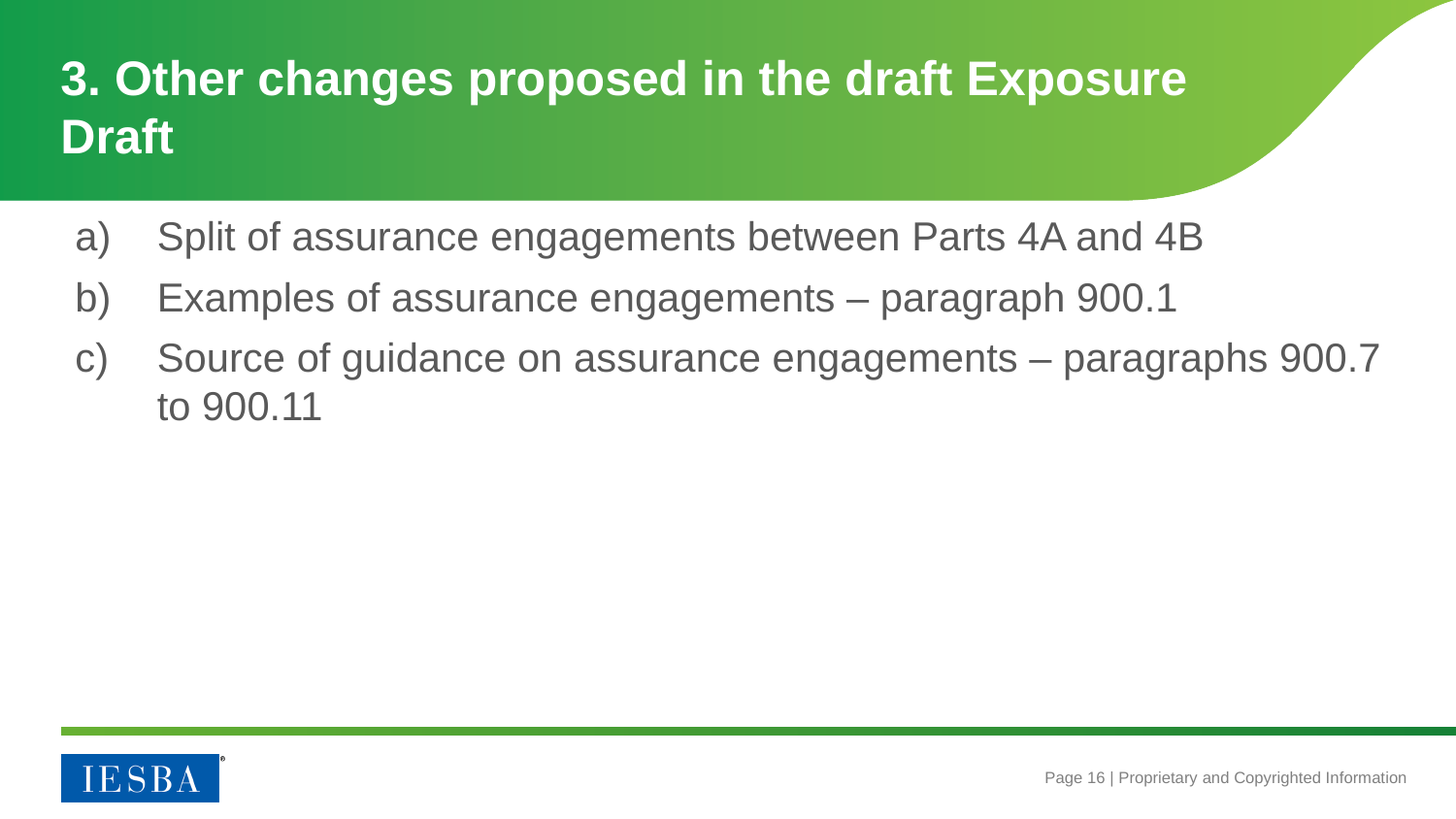

# 3. Other changes proposed in the draft Exposure Draft
Split of assurance engagements between Parts 4A and 4B
Examples of assurance engagements – paragraph 900.1
Source of guidance on assurance engagements – paragraphs 900.7 to 900.11